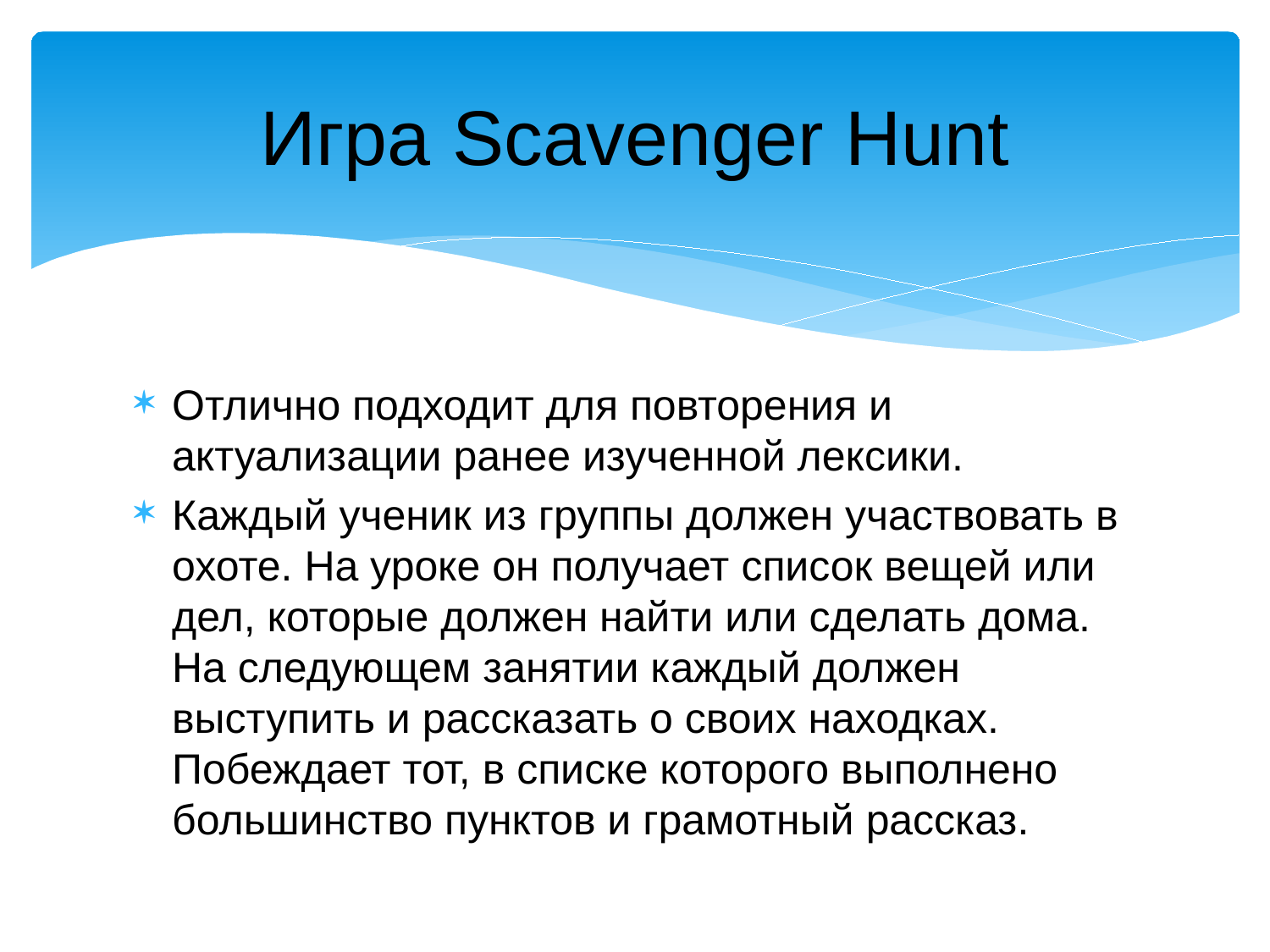

# Игра Scavenger Hunt
Отлично подходит для повторения и актуализации ранее изученной лексики.
Каждый ученик из группы должен участвовать в охоте. На уроке он получает список вещей или дел, которые должен найти или сделать дома. На следующем занятии каждый должен выступить и рассказать о своих находках. Побеждает тот, в списке которого выполнено большинство пунктов и грамотный рассказ.